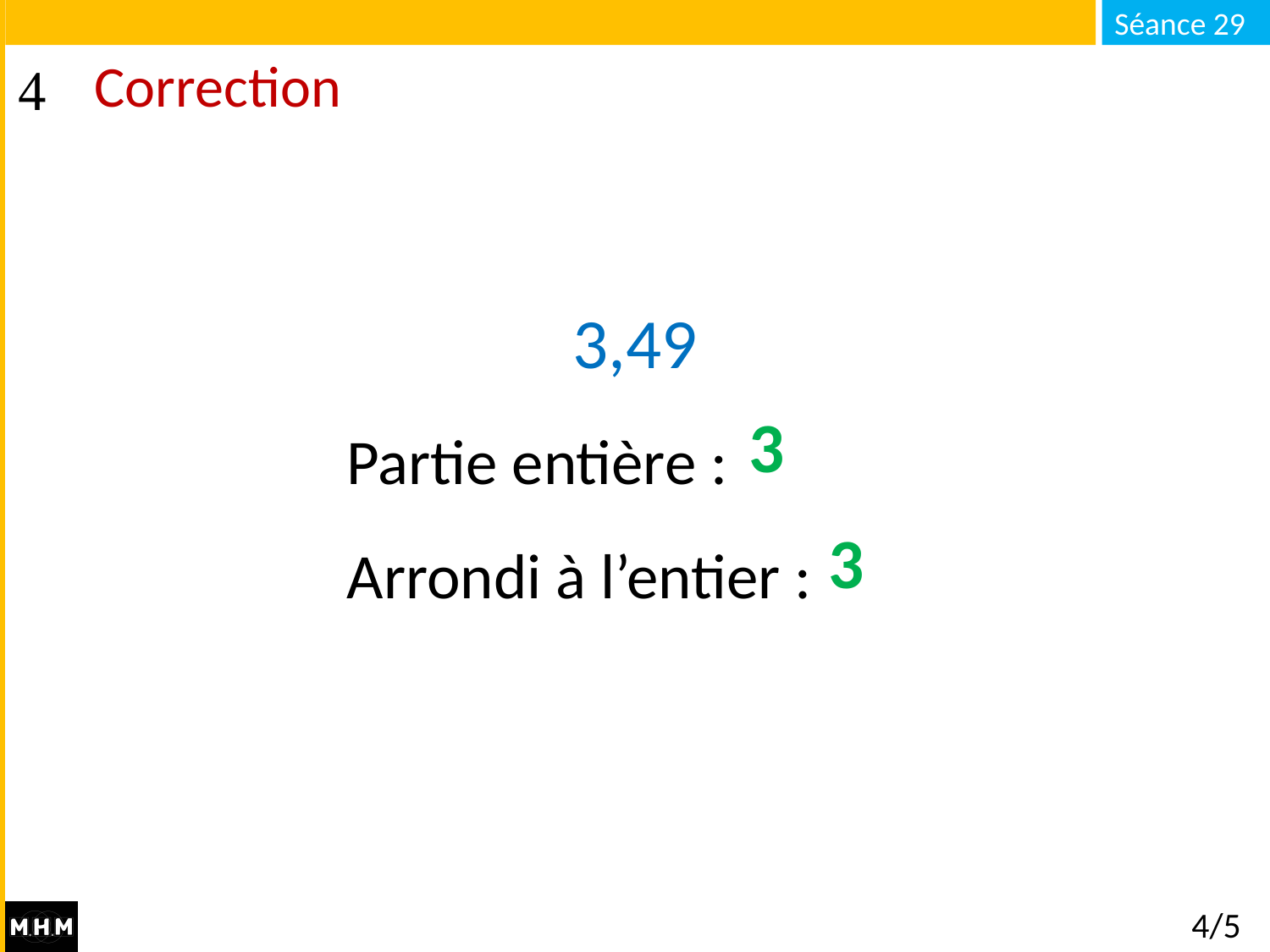

# Correction
3,49
Partie entière : …
Arrondi à l’entier : …
3
3
4/5